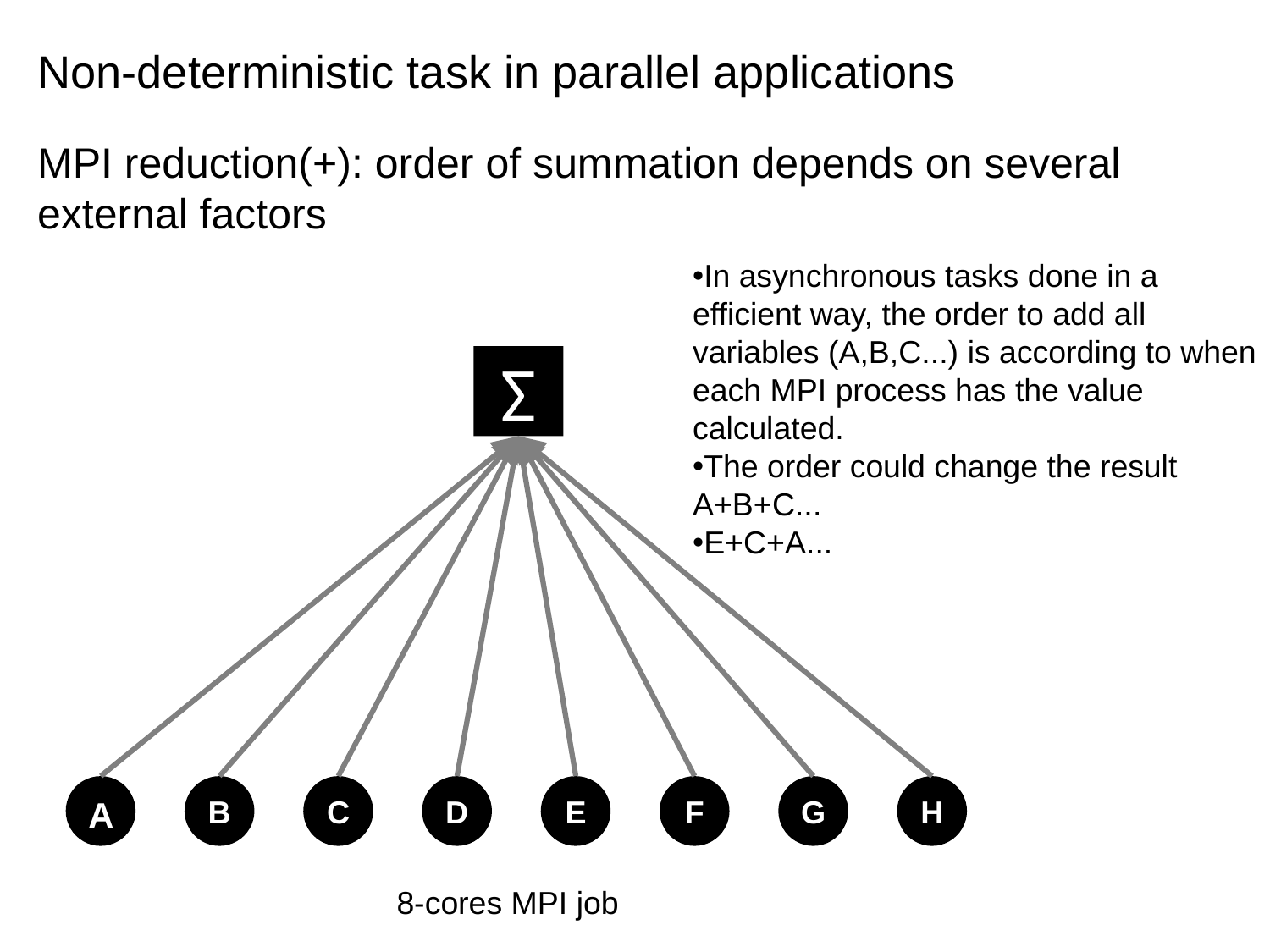

Non-deterministic task in parallel applications

MPI reduction(+): order of summation depends on several external factors
In asynchronous tasks done in a efficient way, the order to add all variables (A,B,C...) is according to when each MPI process has the value calculated.
The order could change the result A+B+C...
E+C+A...
Σ

A
B

C

D

E

F

G

H

8-cores MPI job